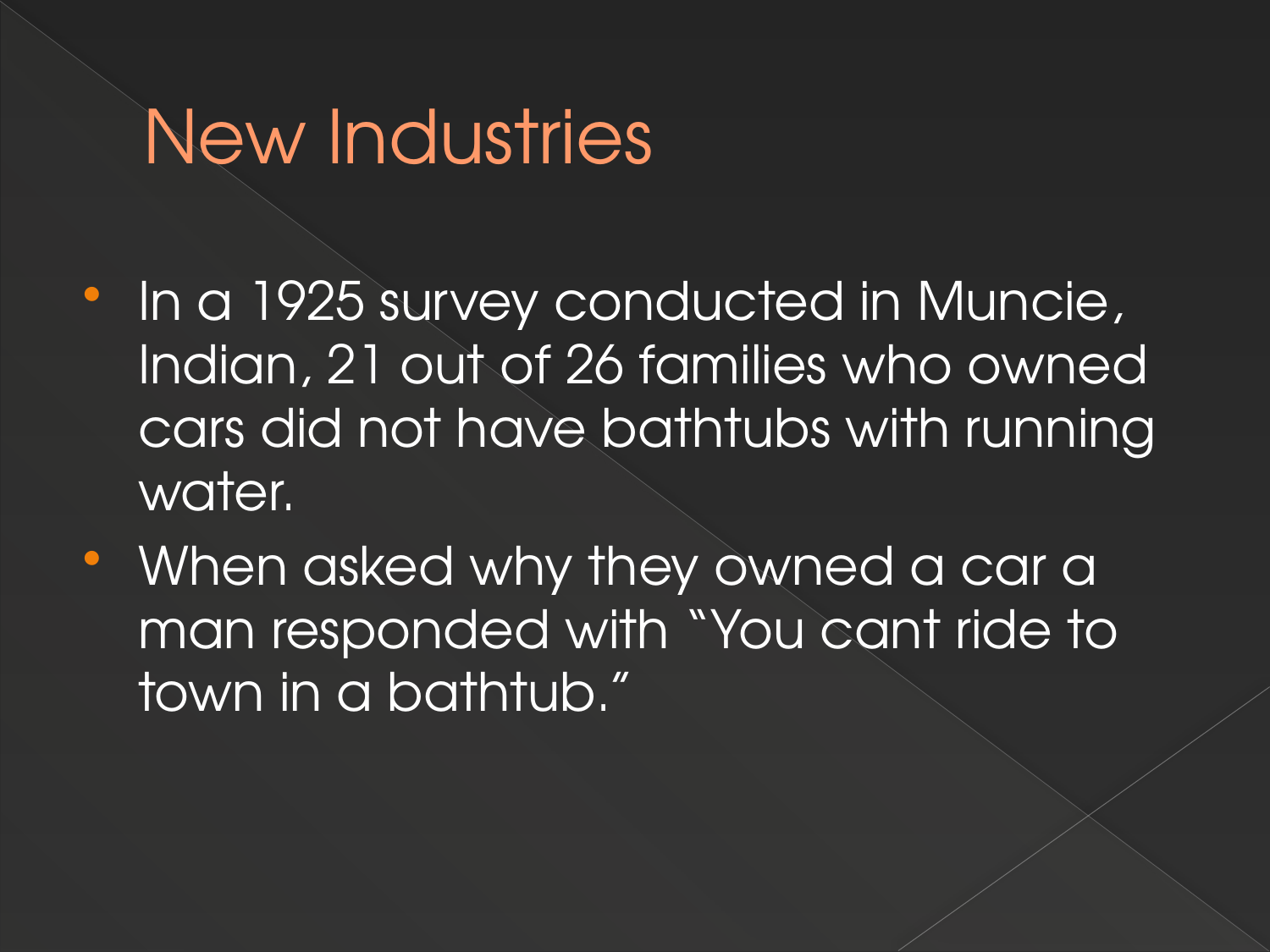

# New Industries
In a 1925 survey conducted in Muncie, Indian, 21 out of 26 families who owned cars did not have bathtubs with running water.
When asked why they owned a car a man responded with “You cant ride to town in a bathtub.”